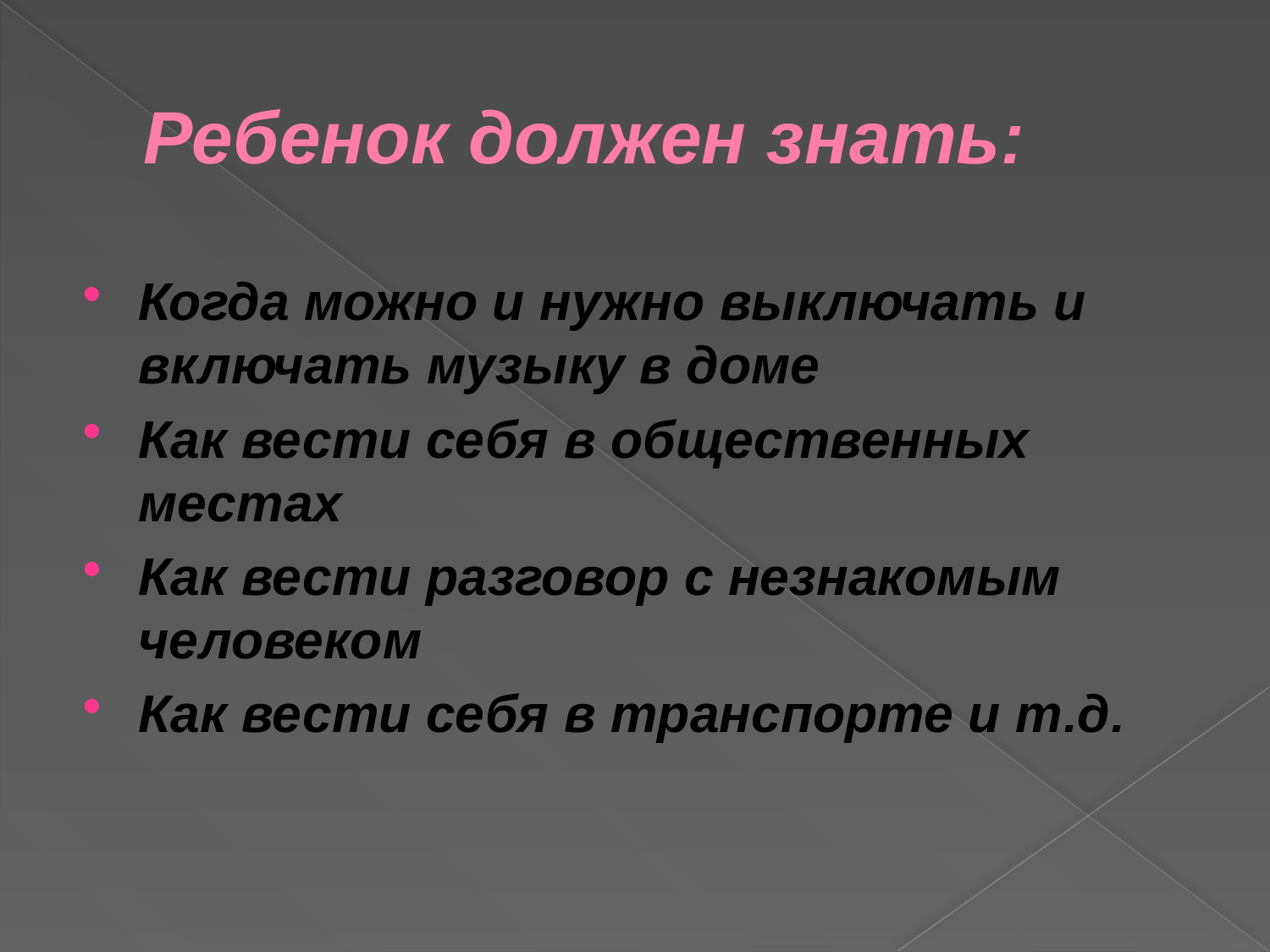

# Ребенок должен знать:
Когда можно и нужно выключать и включать музыку в доме
Как вести себя в общественных местах
Как вести разговор с незнакомым человеком
Как вести себя в транспорте и т.д.